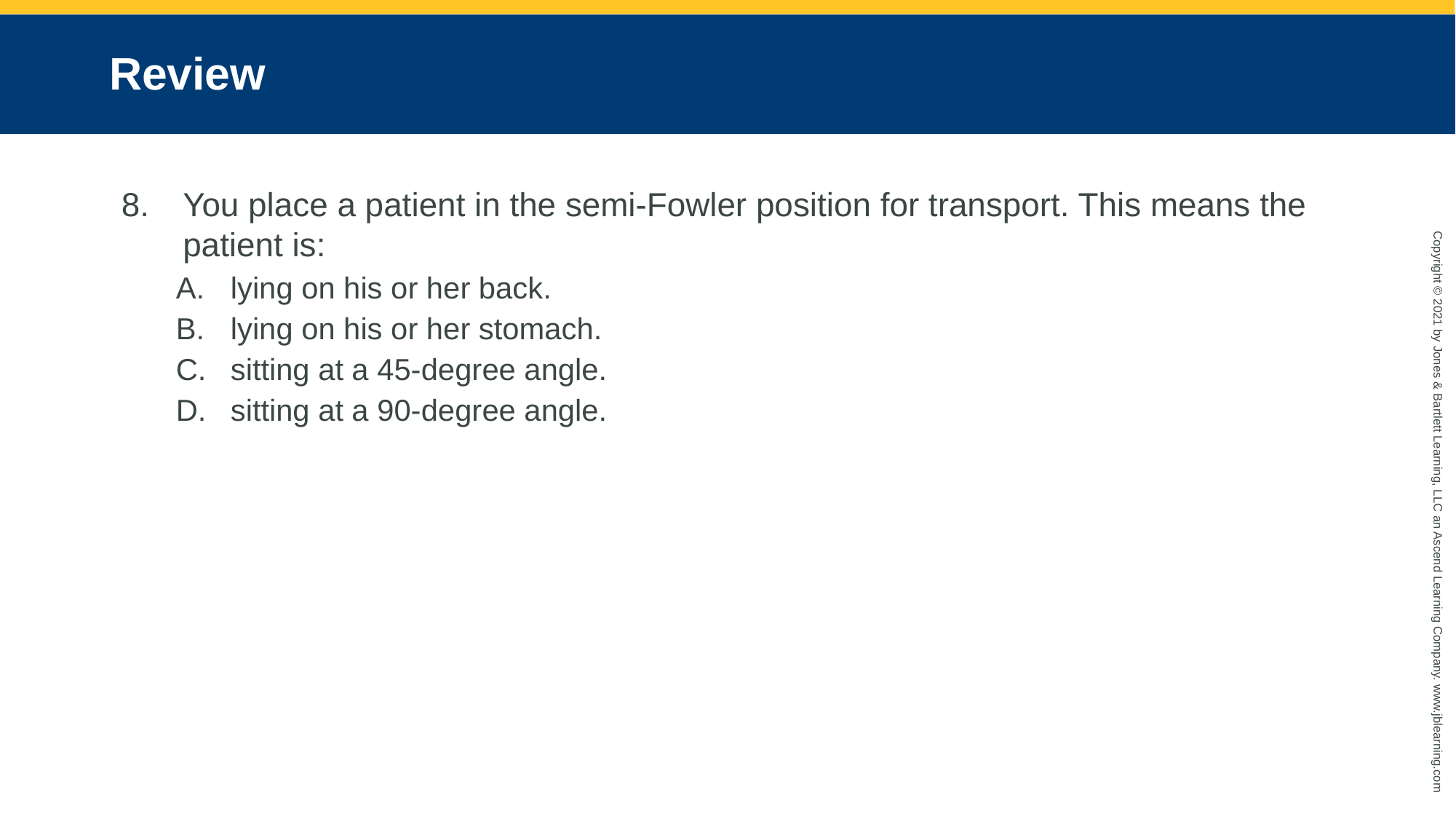

# Review
You place a patient in the semi-Fowler position for transport. This means the patient is:
lying on his or her back.
lying on his or her stomach.
sitting at a 45-degree angle.
sitting at a 90-degree angle.